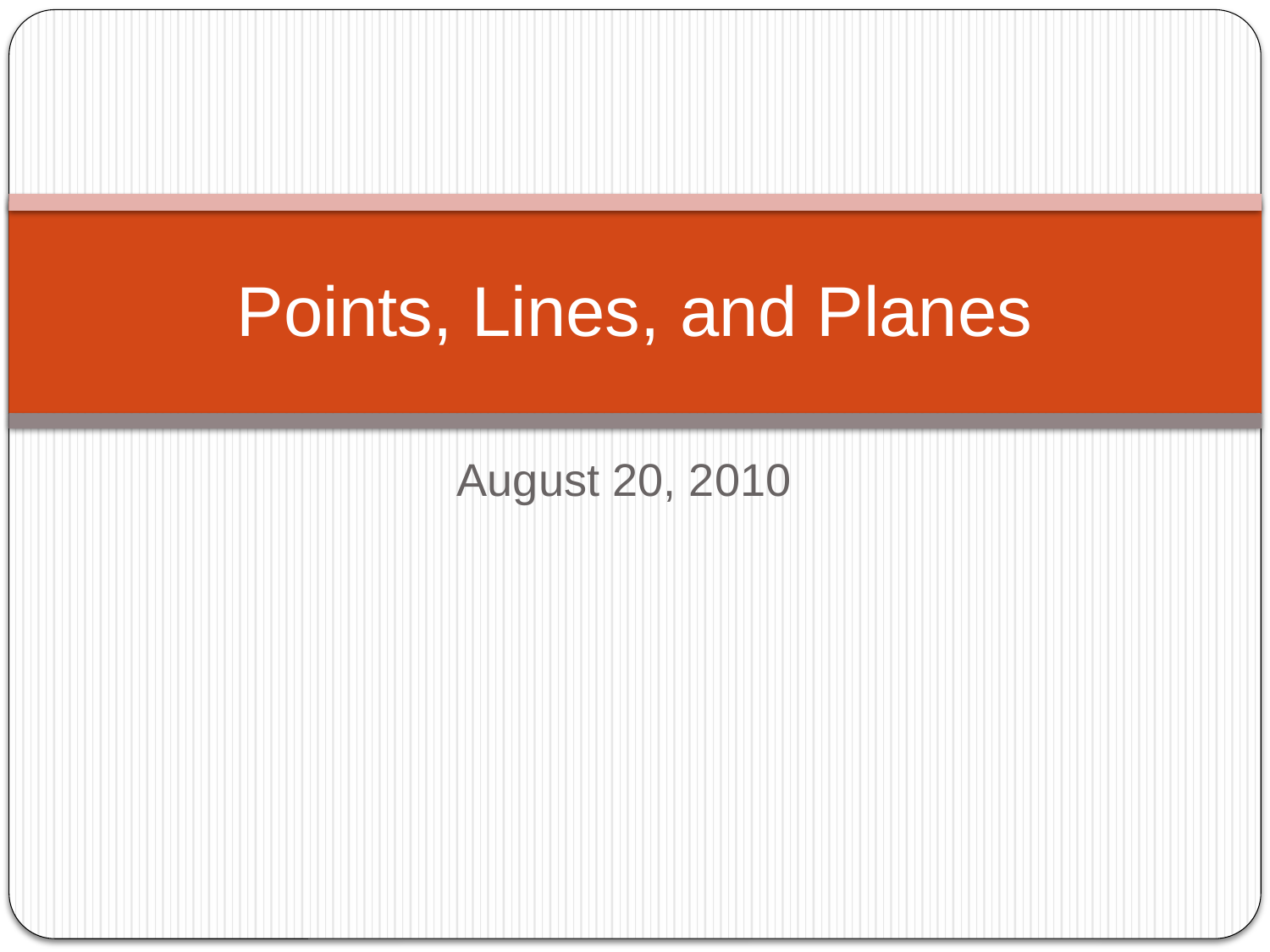

# Points, Lines, and Planes
August 20, 2010